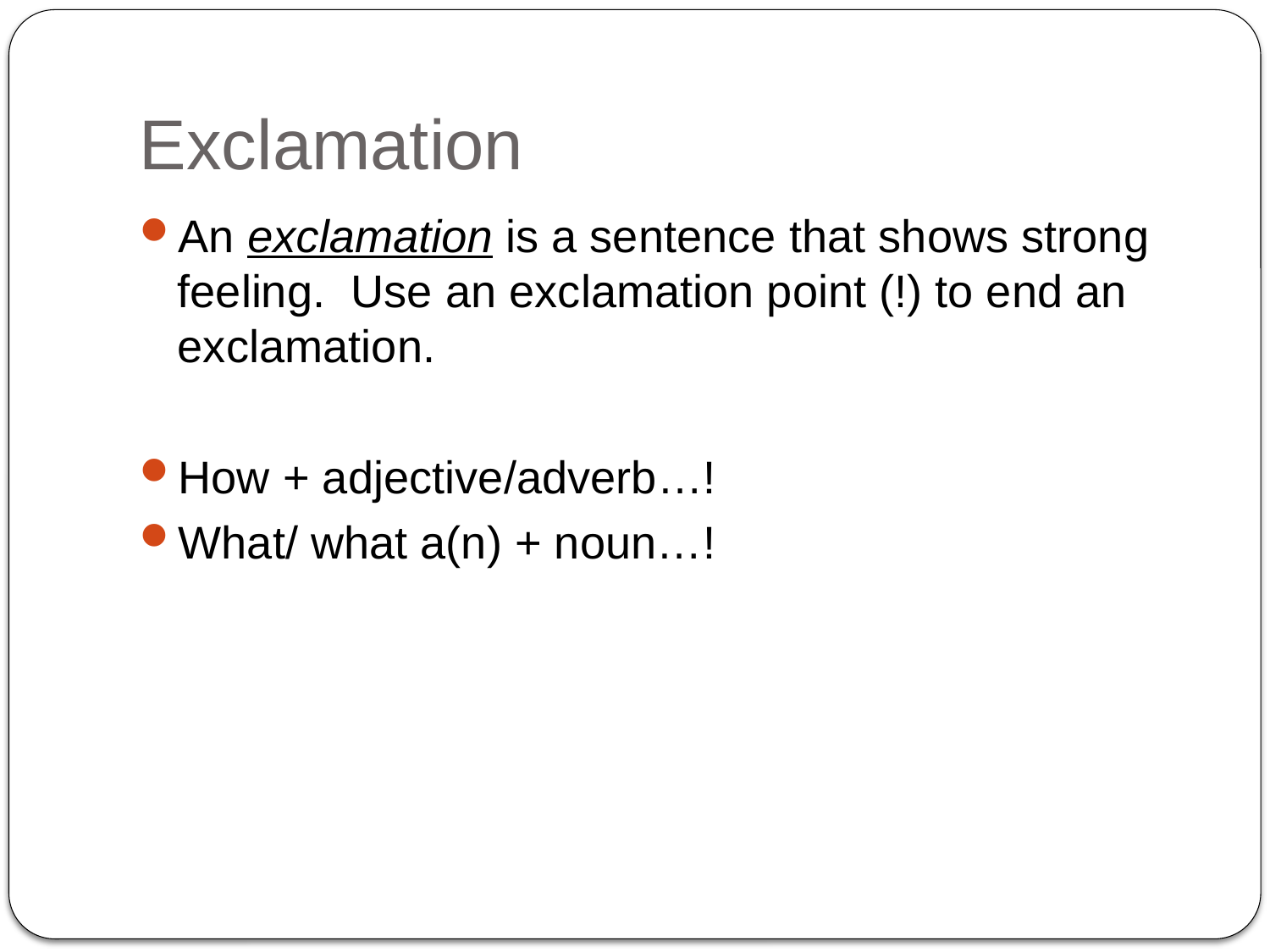

# Exclamation
An exclamation is a sentence that shows strong feeling.  Use an exclamation point (!) to end an exclamation.

How + adjective/adverb…!
What/ what a(n) + noun…!